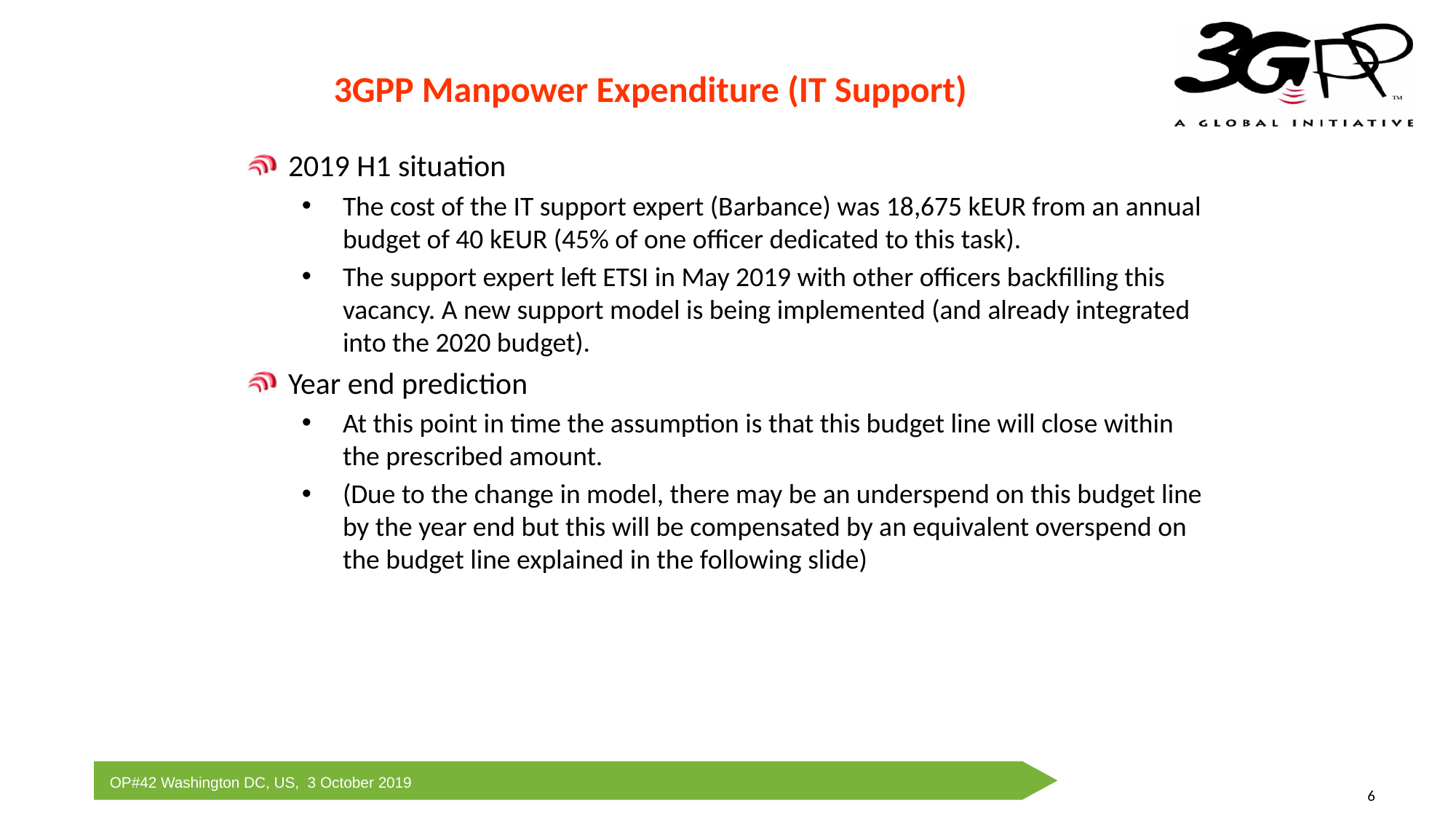

3GPP Manpower Expenditure (IT Support)

2019 H1 situation
The cost of the IT support expert (Barbance) was 18,675 kEUR from an annual budget of 40 kEUR (45% of one officer dedicated to this task).
The support expert left ETSI in May 2019 with other officers backfilling this vacancy. A new support model is being implemented (and already integrated into the 2020 budget).
Year end prediction
At this point in time the assumption is that this budget line will close within the prescribed amount.
(Due to the change in model, there may be an underspend on this budget line by the year end but this will be compensated by an equivalent overspend on the budget line explained in the following slide)